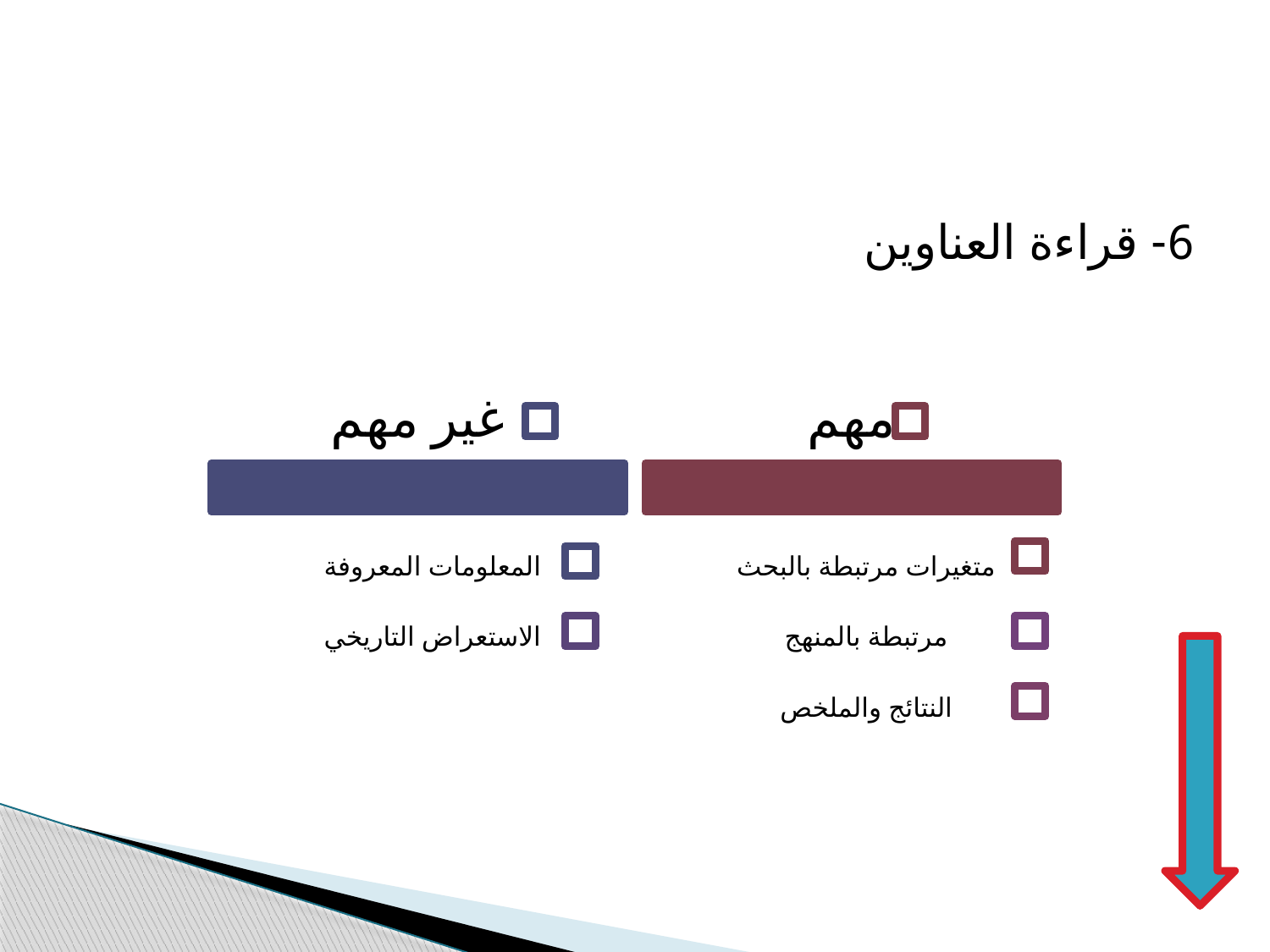

#
6- قراءة العناوين
غير مهم
المعلومات المعروفة
الاستعراض التاريخي
مهم
متغيرات مرتبطة بالبحث
مرتبطة بالمنهج
النتائج والملخص